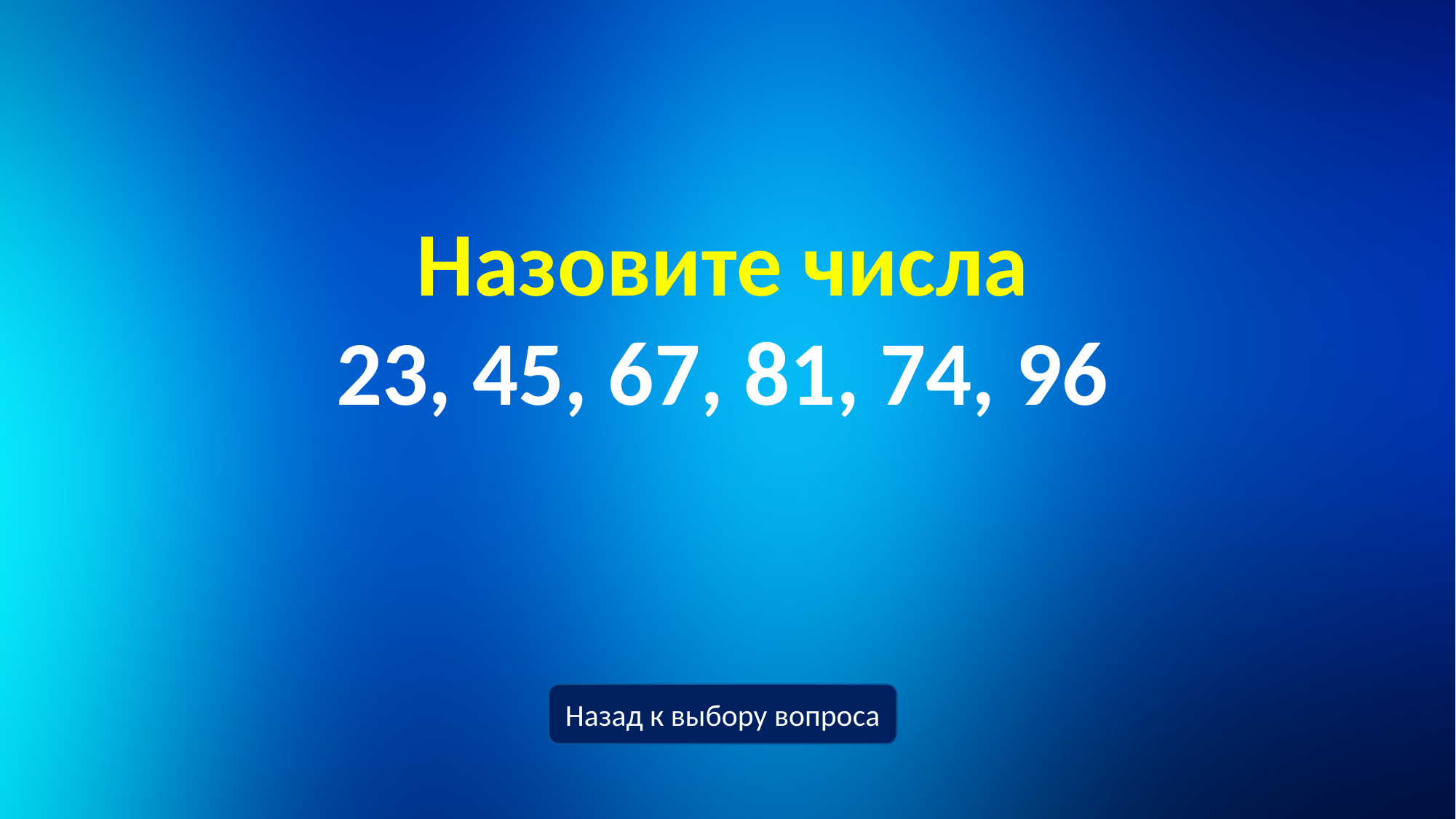

# Назовите числа 23, 45, 67, 81, 74, 96
Назад к выбору вопроса